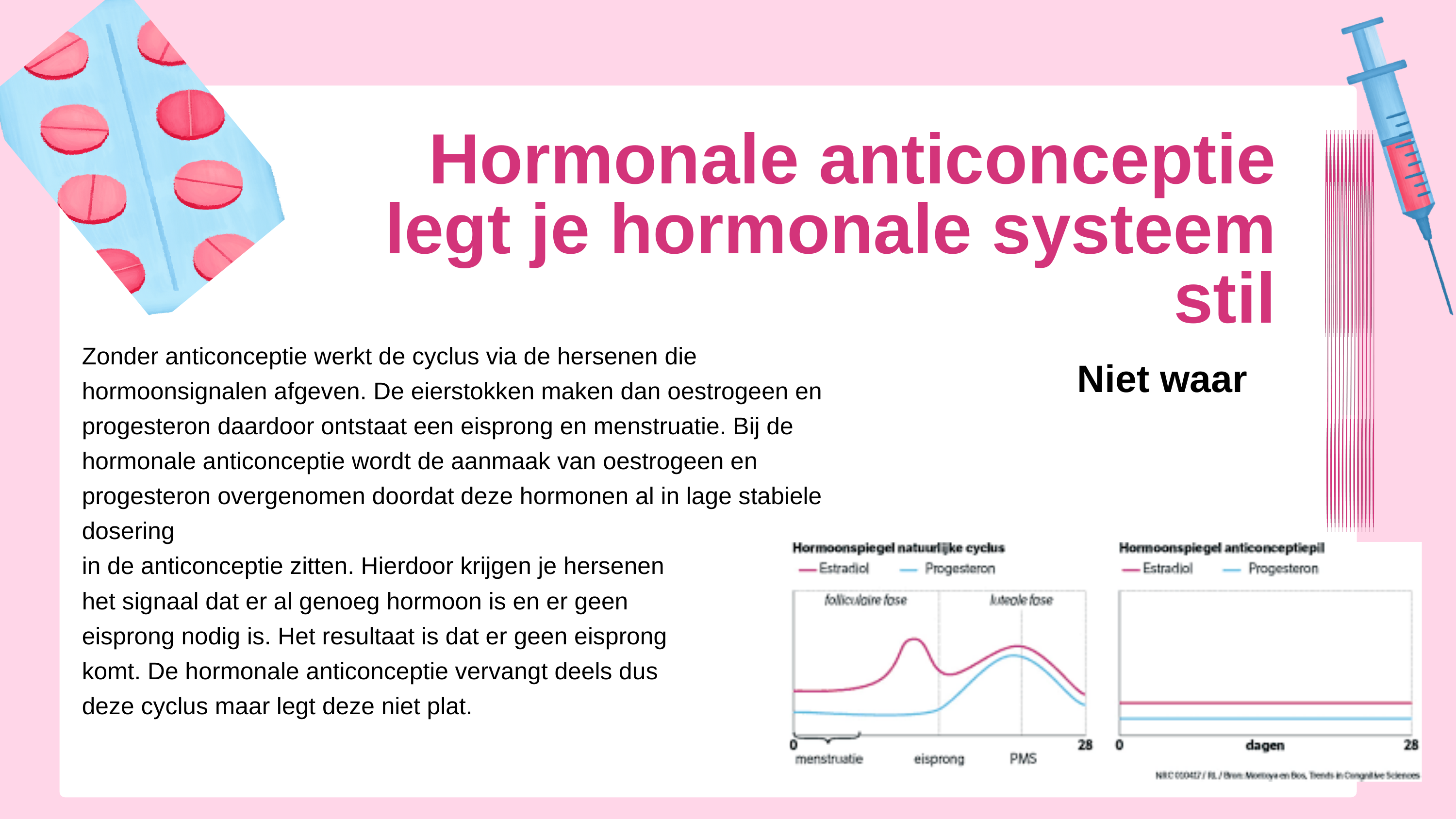

Hormonale anticonceptie legt je hormonale systeem stil

Zonder anticonceptie werkt de cyclus via de hersenen die hormoonsignalen afgeven. De eierstokken maken dan oestrogeen en progesteron daardoor ontstaat een eisprong en menstruatie. Bij de hormonale anticonceptie wordt de aanmaak van oestrogeen en progesteron overgenomen doordat deze hormonen al in lage stabiele dosering
in de anticonceptie zitten. Hierdoor krijgen je hersenen
het signaal dat er al genoeg hormoon is en er geen
eisprong nodig is. Het resultaat is dat er geen eisprong
komt. De hormonale anticonceptie vervangt deels dus
deze cyclus maar legt deze niet plat.

Niet waar